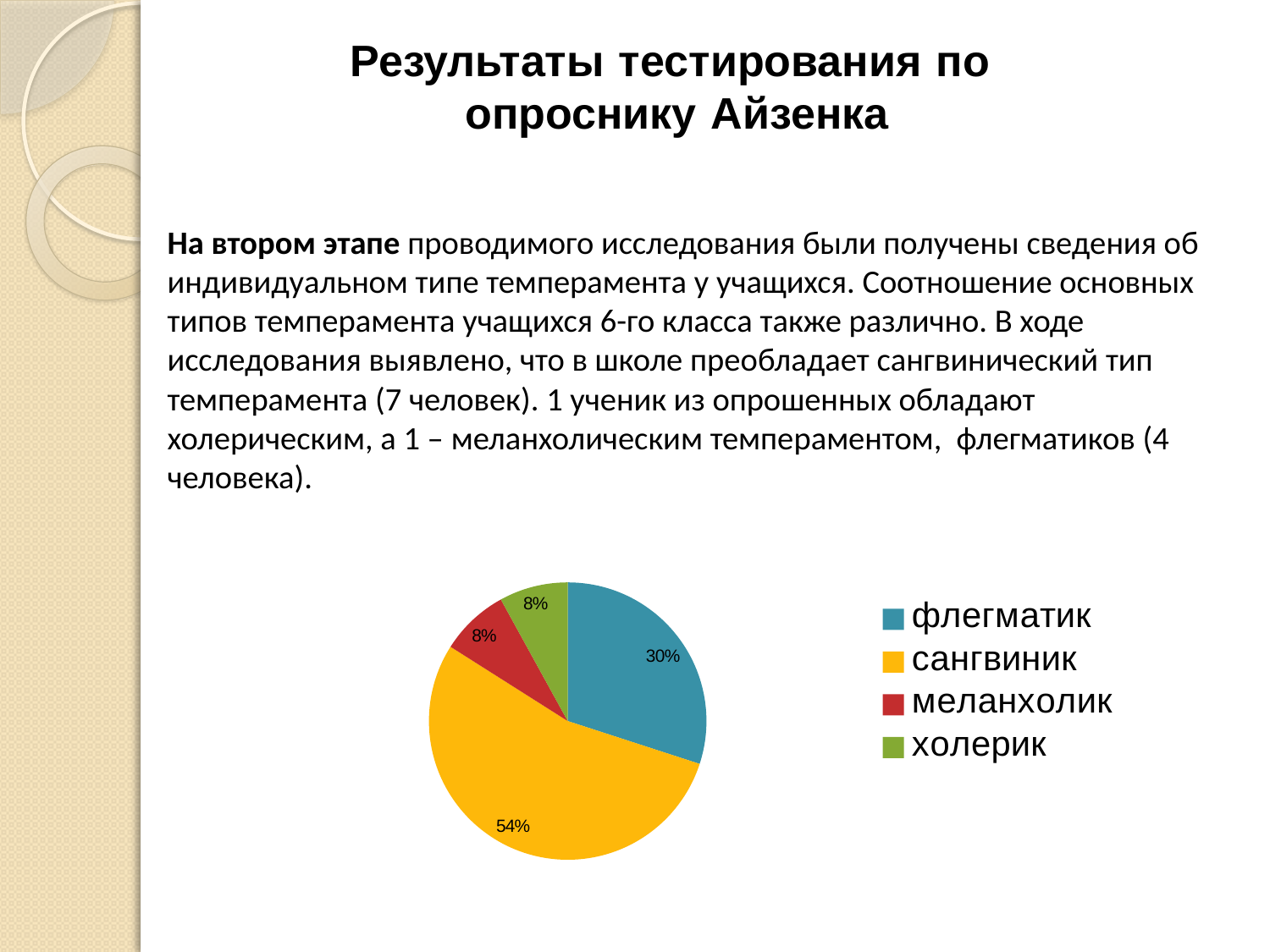

Результаты тестирования по
 опроснику Айзенка
# На втором этапе проводимого исследования были получены сведения об индивидуальном типе темперамента у учащихся. Соотношение основных типов темперамента учащихся 6-го класса также различно. В ходе исследования выявлено, что в школе преобладает сангвинический тип темперамента (7 человек). 1 ученик из опрошенных обладают холерическим, а 1 – меланхолическим темпераментом,  флегматиков (4 человека).

### Chart

| Category | Продажи |
|---|---|
| флегматик | 0.3000000000000003 |
| сангвиник | 0.54 |
| меланхолик | 0.08000000000000006 |
| холерик | 0.08000000000000006 |